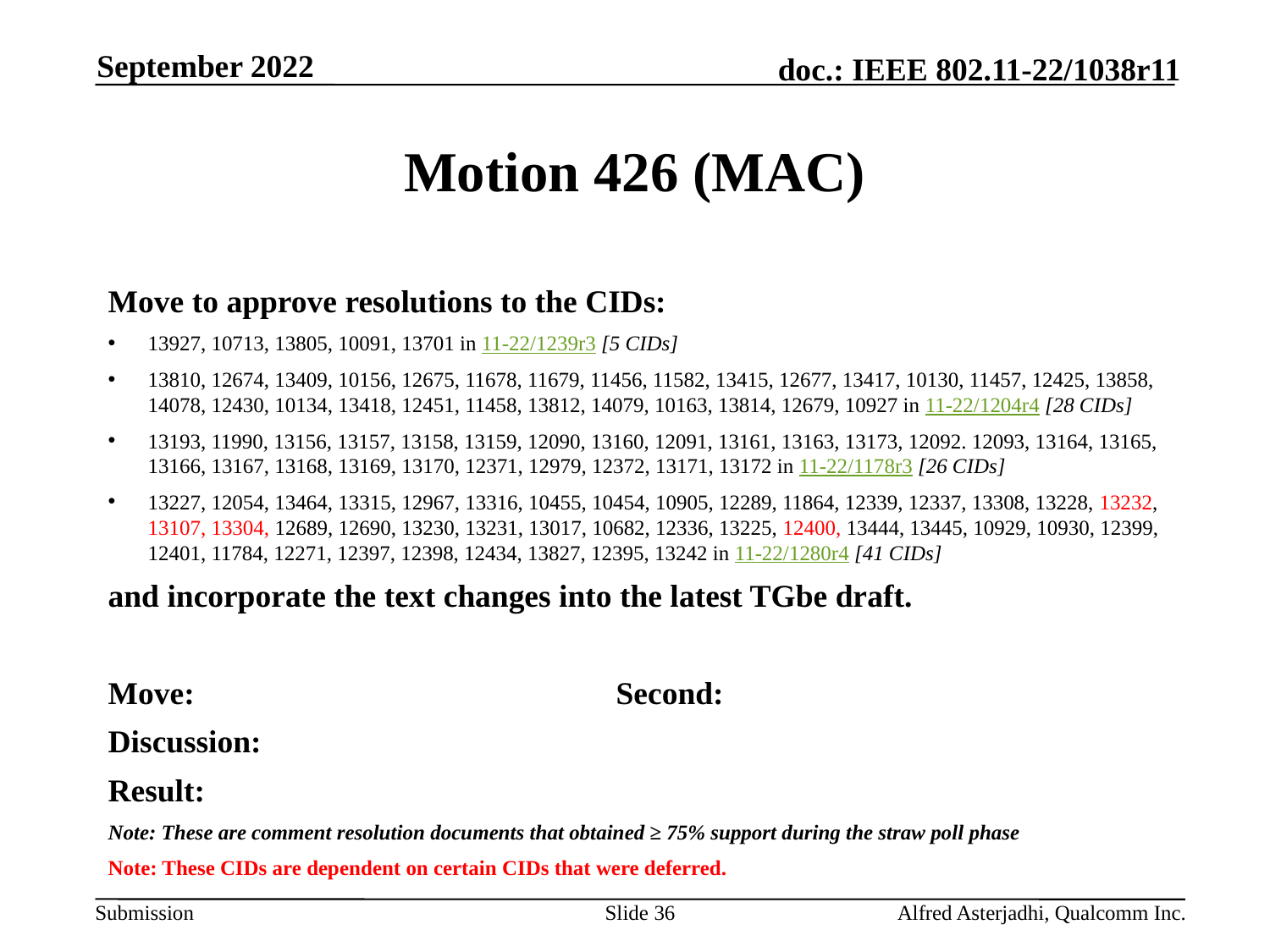

September 2022
# Motion 426 (MAC)
Move to approve resolutions to the CIDs:
13927, 10713, 13805, 10091, 13701 in 11-22/1239r3 [5 CIDs]
13810, 12674, 13409, 10156, 12675, 11678, 11679, 11456, 11582, 13415, 12677, 13417, 10130, 11457, 12425, 13858, 14078, 12430, 10134, 13418, 12451, 11458, 13812, 14079, 10163, 13814, 12679, 10927 in 11-22/1204r4 [28 CIDs]
13193, 11990, 13156, 13157, 13158, 13159, 12090, 13160, 12091, 13161, 13163, 13173, 12092. 12093, 13164, 13165, 13166, 13167, 13168, 13169, 13170, 12371, 12979, 12372, 13171, 13172 in 11-22/1178r3 [26 CIDs]
13227, 12054, 13464, 13315, 12967, 13316, 10455, 10454, 10905, 12289, 11864, 12339, 12337, 13308, 13228, 13232, 13107, 13304, 12689, 12690, 13230, 13231, 13017, 10682, 12336, 13225, 12400, 13444, 13445, 10929, 10930, 12399, 12401, 11784, 12271, 12397, 12398, 12434, 13827, 12395, 13242 in 11-22/1280r4 [41 CIDs]
and incorporate the text changes into the latest TGbe draft.

Move: 				Second:
Discussion:
Result:
Note: These are comment resolution documents that obtained ≥ 75% support during the straw poll phase
Note: These CIDs are dependent on certain CIDs that were deferred.
Slide 36
Alfred Asterjadhi, Qualcomm Inc.